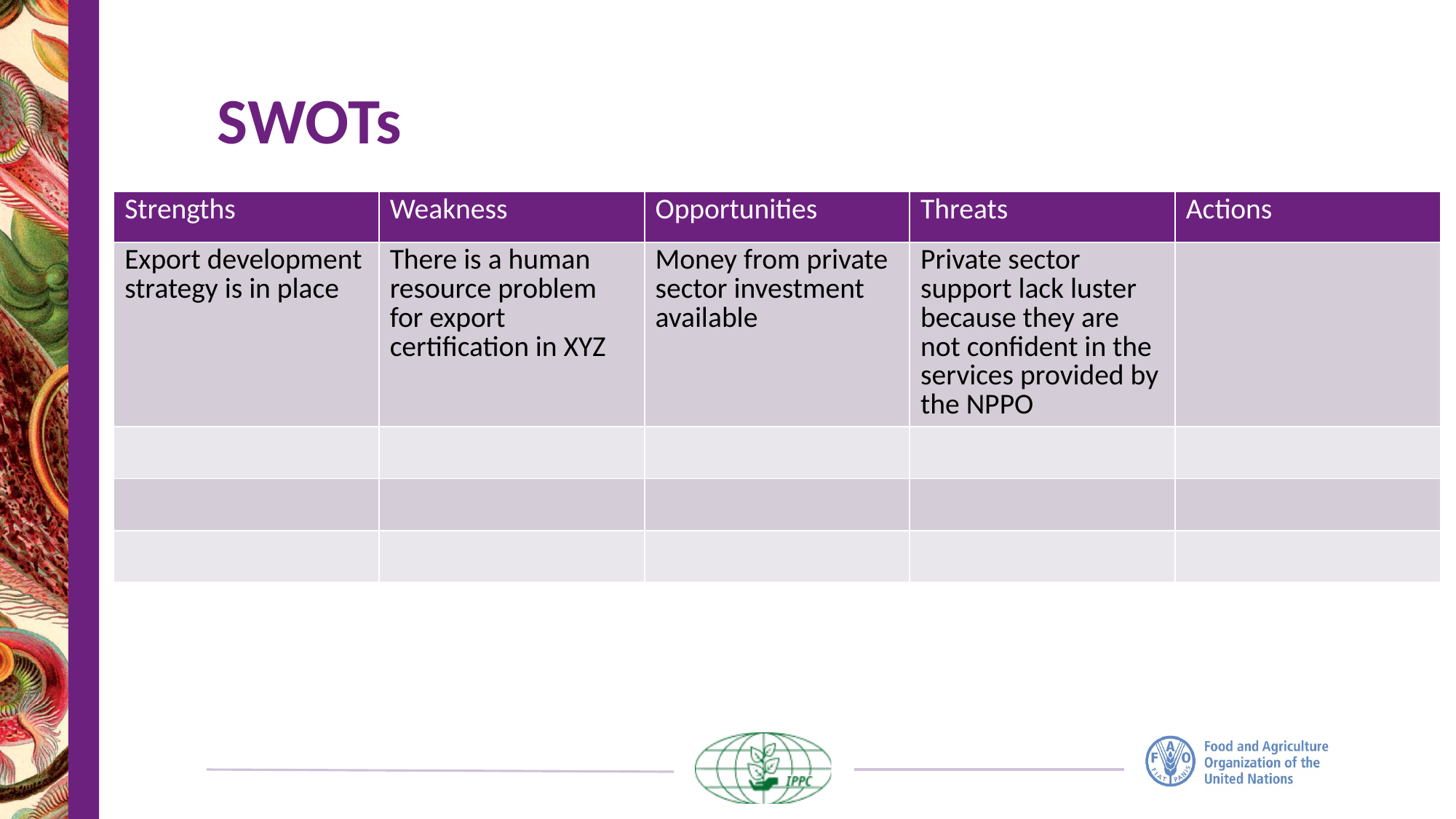

# SWOTs
| Strengths | Weakness | Opportunities | Threats | Actions |
| --- | --- | --- | --- | --- |
| Export development strategy is in place | There is a human resource problem for export certification in XYZ | Money from private sector investment available | Private sector support lack luster because they are not confident in the services provided by the NPPO |  |
|  |  |  |  |  |
|  |  |  |  |  |
|  |  |  |  |  |